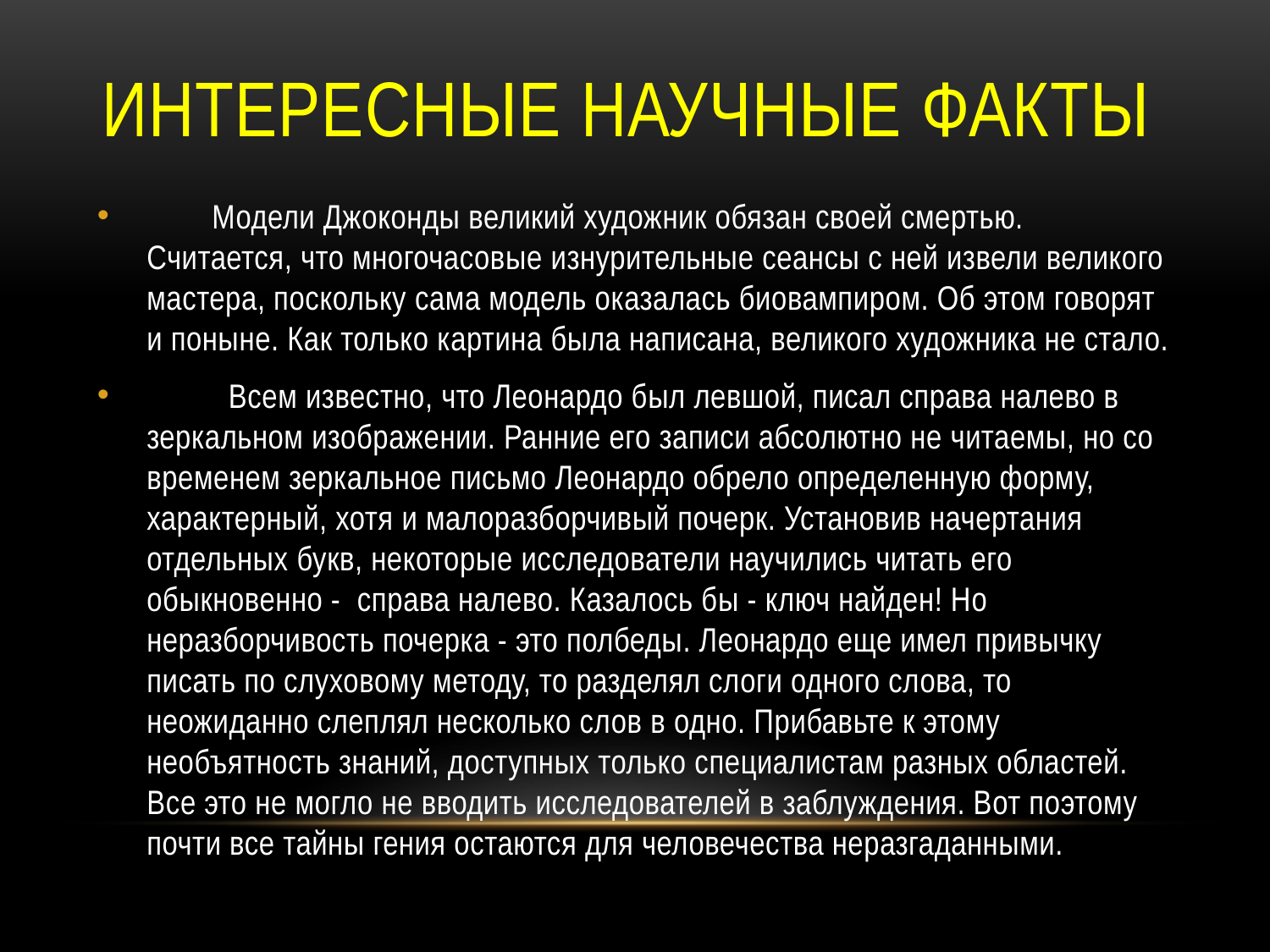

# Интересные научные факты
        Модели Джоконды великий художник обязан своей смертью. Считается, что многочасовые изнурительные сеансы с ней извели великого мастера, поскольку сама модель оказалась биовампиром. Об этом говорят и поныне. Как только картина была написана, великого художника не стало.
          Всем известно, что Леонардо был левшой, писал справа налево в зеркальном изображении. Ранние его записи абсолютно не читаемы, но со временем зеркальное письмо Леонардо обрело определенную форму, характерный, хотя и малоразборчивый почерк. Установив начертания отдельных букв, некоторые исследователи научились читать его обыкновенно -  справа налево. Казалось бы - ключ найден! Но неразборчивость почерка - это полбеды. Леонардо еще имел привычку писать по слуховому методу, то разделял слоги одного слова, то неожиданно слеплял несколько слов в одно. Прибавьте к этому необъятность знаний, доступных только специалистам разных областей. Все это не могло не вводить исследователей в заблуждения. Вот поэтому почти все тайны гения остаются для человечества неразгаданными.